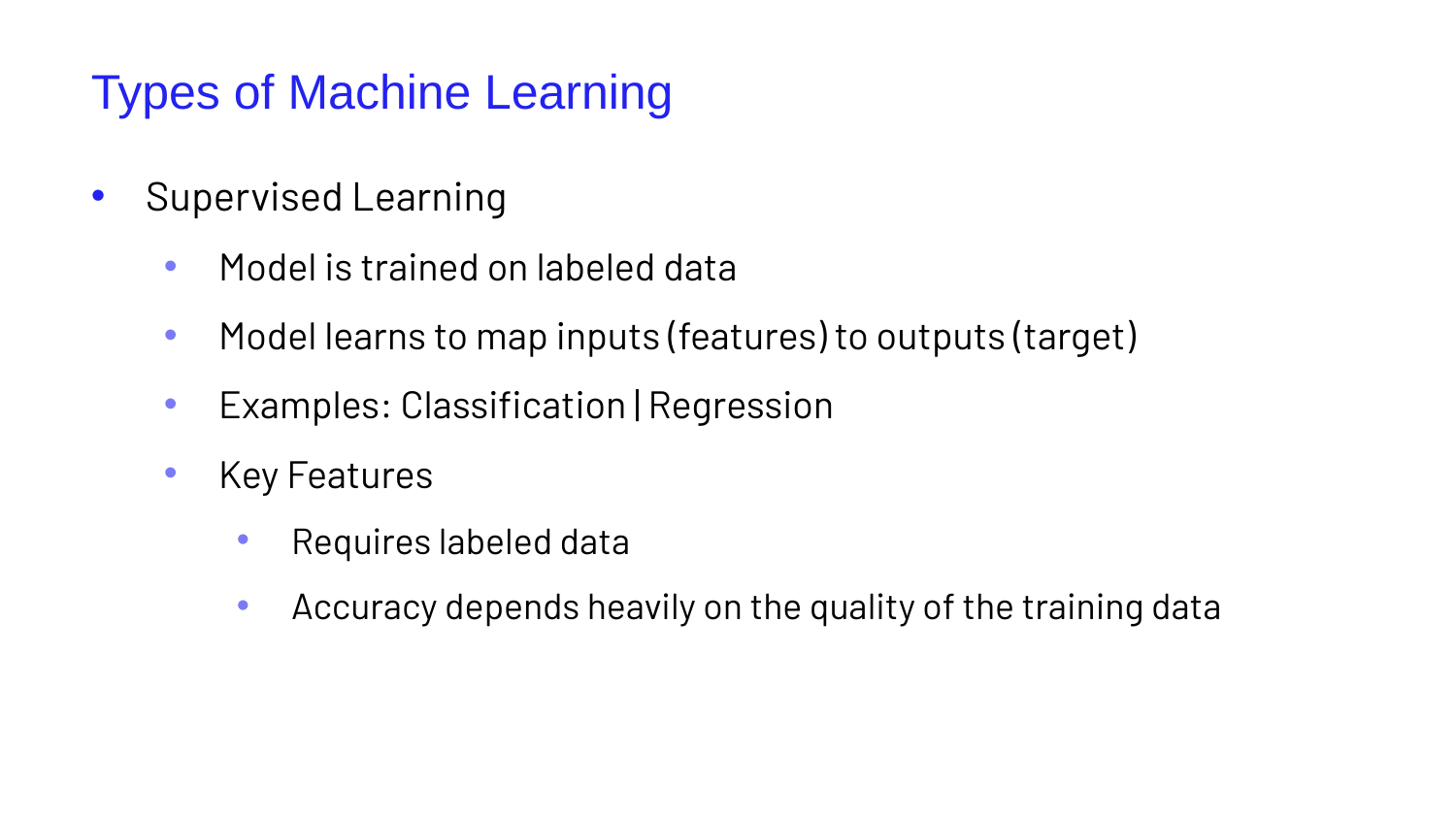

Types of Machine Learning
Supervised Learning
Model is trained on labeled data
Model learns to map inputs (features) to outputs (target)
Examples: Classification | Regression
Key Features
Requires labeled data
Accuracy depends heavily on the quality of the training data